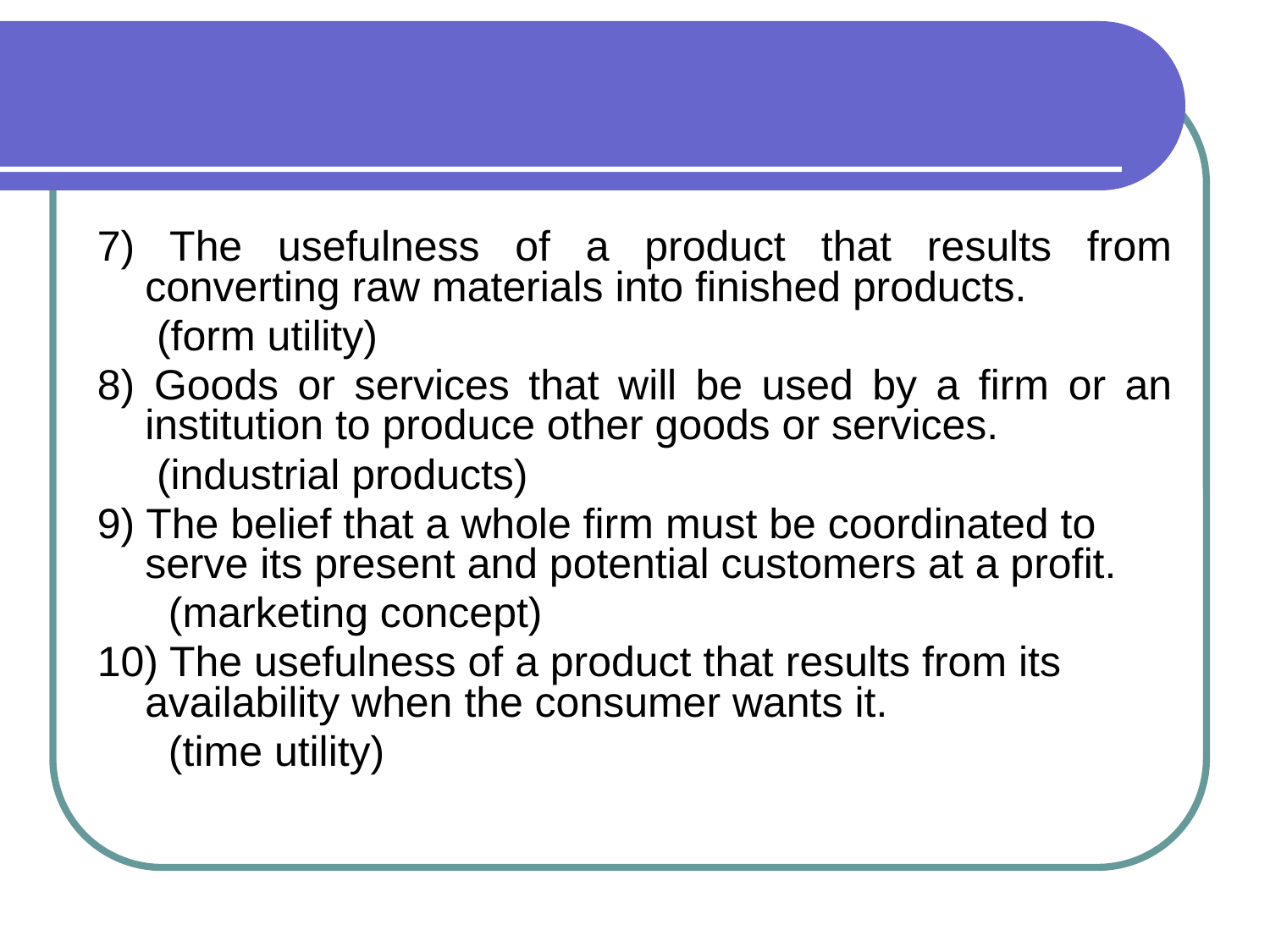

#
7) The usefulness of a product that results from converting raw materials into finished products.
     (form utility)
8) Goods or services that will be used by a firm or an institution to produce other goods or services.
     (industrial products)
9) The belief that a whole firm must be coordinated to serve its present and potential customers at a profit.
      (marketing concept)
10) The usefulness of a product that results from its availability when the consumer wants it.
      (time utility)